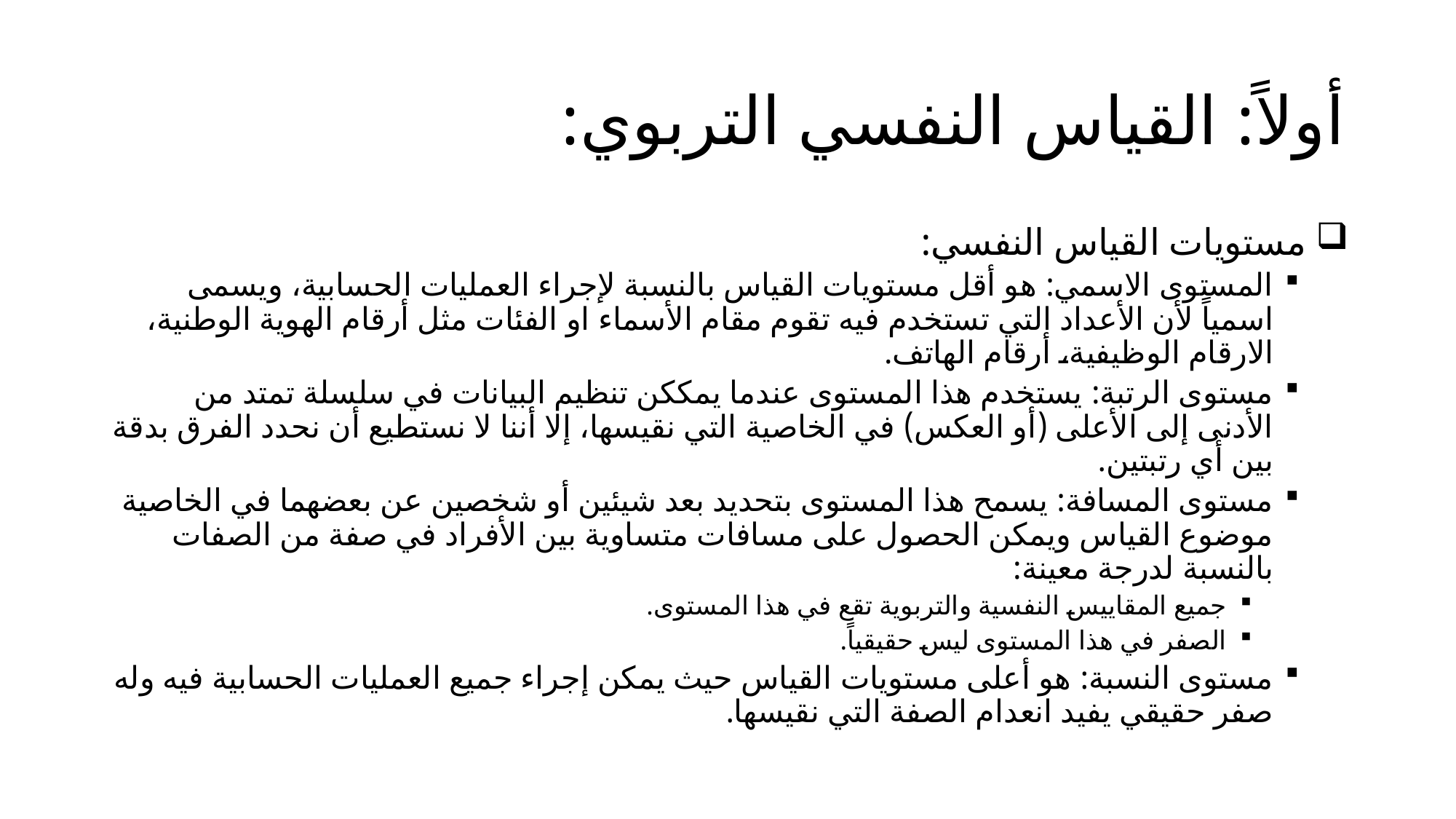

# أولاً: القياس النفسي التربوي:
 مستويات القياس النفسي:
المستوى الاسمي: هو أقل مستويات القياس بالنسبة لإجراء العمليات الحسابية، ويسمى اسمياً لأن الأعداد التي تستخدم فيه تقوم مقام الأسماء او الفئات مثل أرقام الهوية الوطنية، الارقام الوظيفية، أرقام الهاتف.
مستوى الرتبة: يستخدم هذا المستوى عندما يمككن تنظيم البيانات في سلسلة تمتد من الأدنى إلى الأعلى (أو العكس) في الخاصية التي نقيسها، إلا أننا لا نستطيع أن نحدد الفرق بدقة بين أي رتبتين.
مستوى المسافة: يسمح هذا المستوى بتحديد بعد شيئين أو شخصين عن بعضهما في الخاصية موضوع القياس ويمكن الحصول على مسافات متساوية بين الأفراد في صفة من الصفات بالنسبة لدرجة معينة:
جميع المقاييس النفسية والتربوية تقع في هذا المستوى.
الصفر في هذا المستوى ليس حقيقياً.
مستوى النسبة: هو أعلى مستويات القياس حيث يمكن إجراء جميع العمليات الحسابية فيه وله صفر حقيقي يفيد انعدام الصفة التي نقيسها.